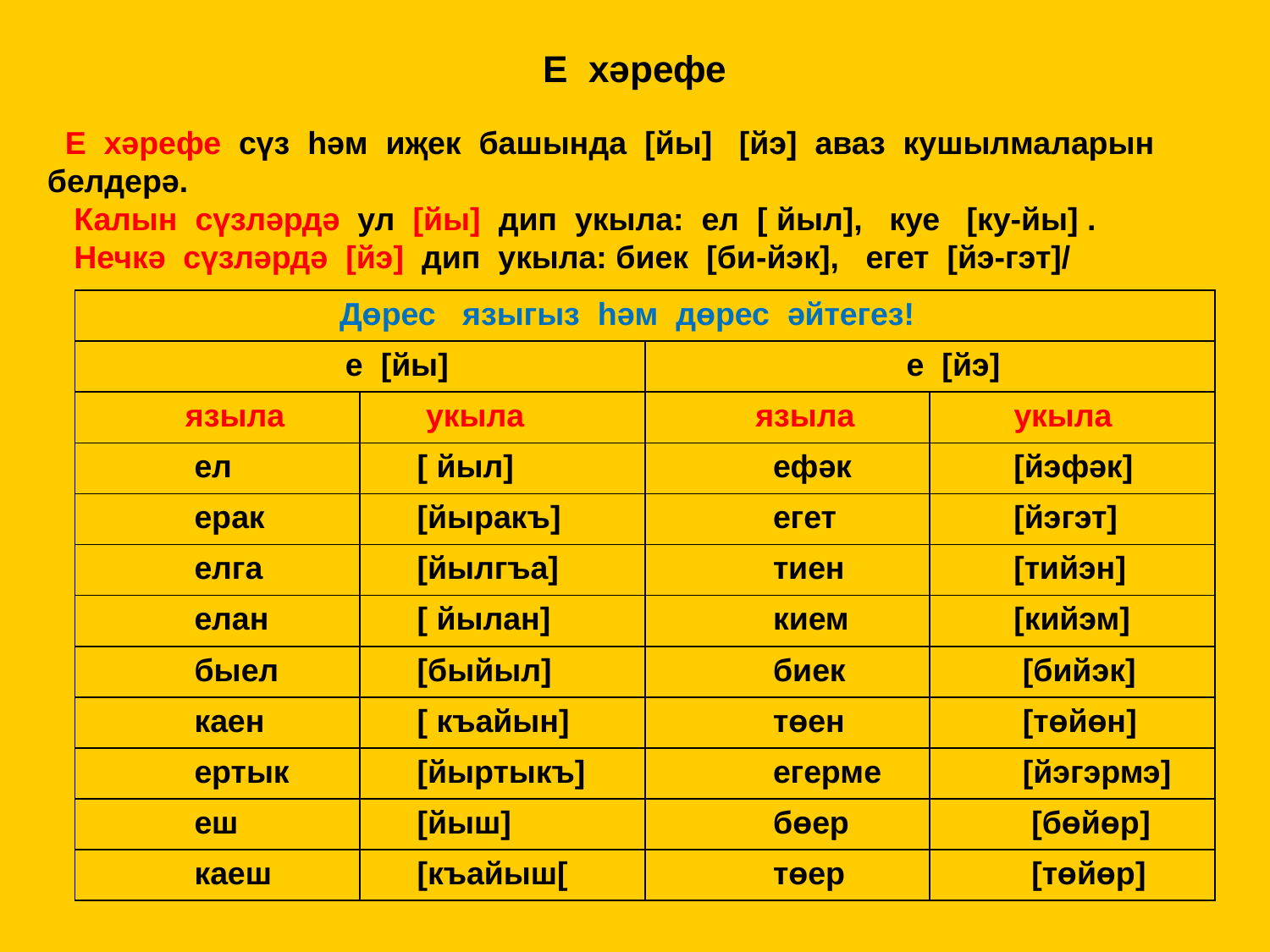

# Е  хәрефе
  Е  хәрефе  сүз  һәм  иҗек  башында  [йы]   [йэ]  аваз  кушылмаларын   белдерә.
   Калын  сүзләрдә  ул  [йы]  дип  укыла:  ел  [ йыл],   куе   [ку-йы] .
   Нечкә  сүзләрдә  [йэ]  дип  укыла: биек  [би-йэк],   егет  [йэ-гэт]/
| Дөрес языгыз һәм дөрес әйтегез! |  |  |  |
| --- | --- | --- | --- |
| е [йы] |  | е [йэ] |  |
| языла | укыла | языла | укыла |
| ел | [ йыл] | ефәк | [йэфәк] |
| ерак | [йыракъ] | егет | [йэгэт] |
| елга | [йылгъа] | тиен | [тийэн] |
| елан | [ йылан] | кием | [кийэм] |
| быел | [быйыл] | биек | [бийэк] |
| каен | [ къайын] | төен | [төйөн] |
| ертык | [йыртыкъ] | егерме | [йэгэрмэ] |
| еш | [йыш] | бөер | [бөйөр] |
| каеш | [къайыш[ | төер | [төйөр] |